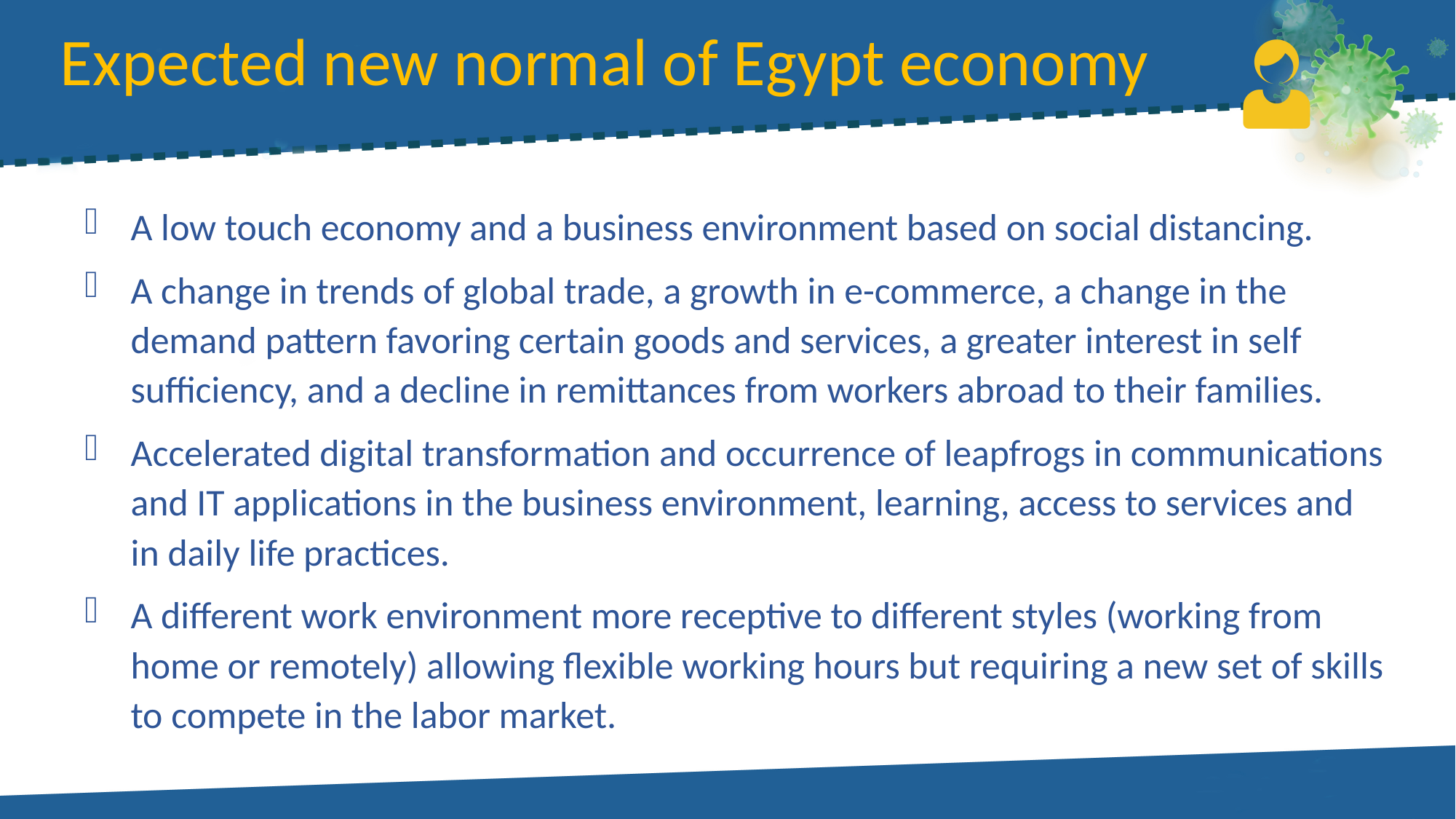

# Expected new normal of Egypt economy
A low touch economy and a business environment based on social distancing.
A change in trends of global trade, a growth in e-commerce, a change in the demand pattern favoring certain goods and services, a greater interest in self sufficiency, and a decline in remittances from workers abroad to their families.
Accelerated digital transformation and occurrence of leapfrogs in communications and IT applications in the business environment, learning, access to services and in daily life practices.
A different work environment more receptive to different styles (working from home or remotely) allowing flexible working hours but requiring a new set of skills to compete in the labor market.